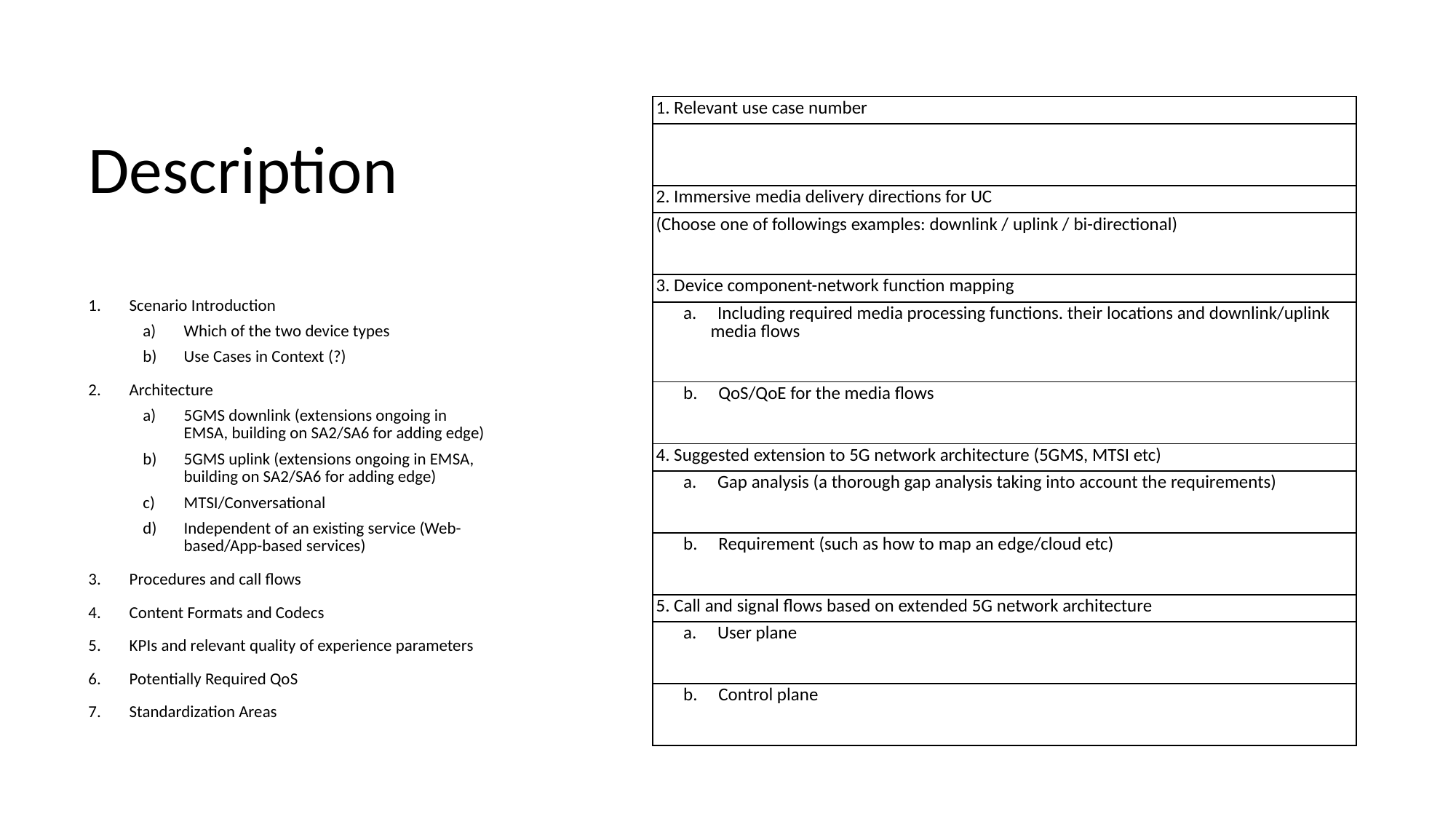

# Description
| 1. Relevant use case number |
| --- |
|  |
| 2. Immersive media delivery directions for UC |
| (Choose one of followings examples: downlink / uplink / bi-directional) |
| 3. Device component-network function mapping |
| a.     Including required media processing functions. their locations and downlink/uplink media flows |
| b.     QoS/QoE for the media flows |
| 4. Suggested extension to 5G network architecture (5GMS, MTSI etc) |
| a.     Gap analysis (a thorough gap analysis taking into account the requirements) |
| b.     Requirement (such as how to map an edge/cloud etc) |
| 5. Call and signal flows based on extended 5G network architecture |
| a.     User plane |
| b.     Control plane |
Scenario Introduction
Which of the two device types
Use Cases in Context (?)
Architecture
5GMS downlink (extensions ongoing in EMSA, building on SA2/SA6 for adding edge)
5GMS uplink (extensions ongoing in EMSA, building on SA2/SA6 for adding edge)
MTSI/Conversational
Independent of an existing service (Web-based/App-based services)
Procedures and call flows
Content Formats and Codecs
KPIs and relevant quality of experience parameters
Potentially Required QoS
Standardization Areas